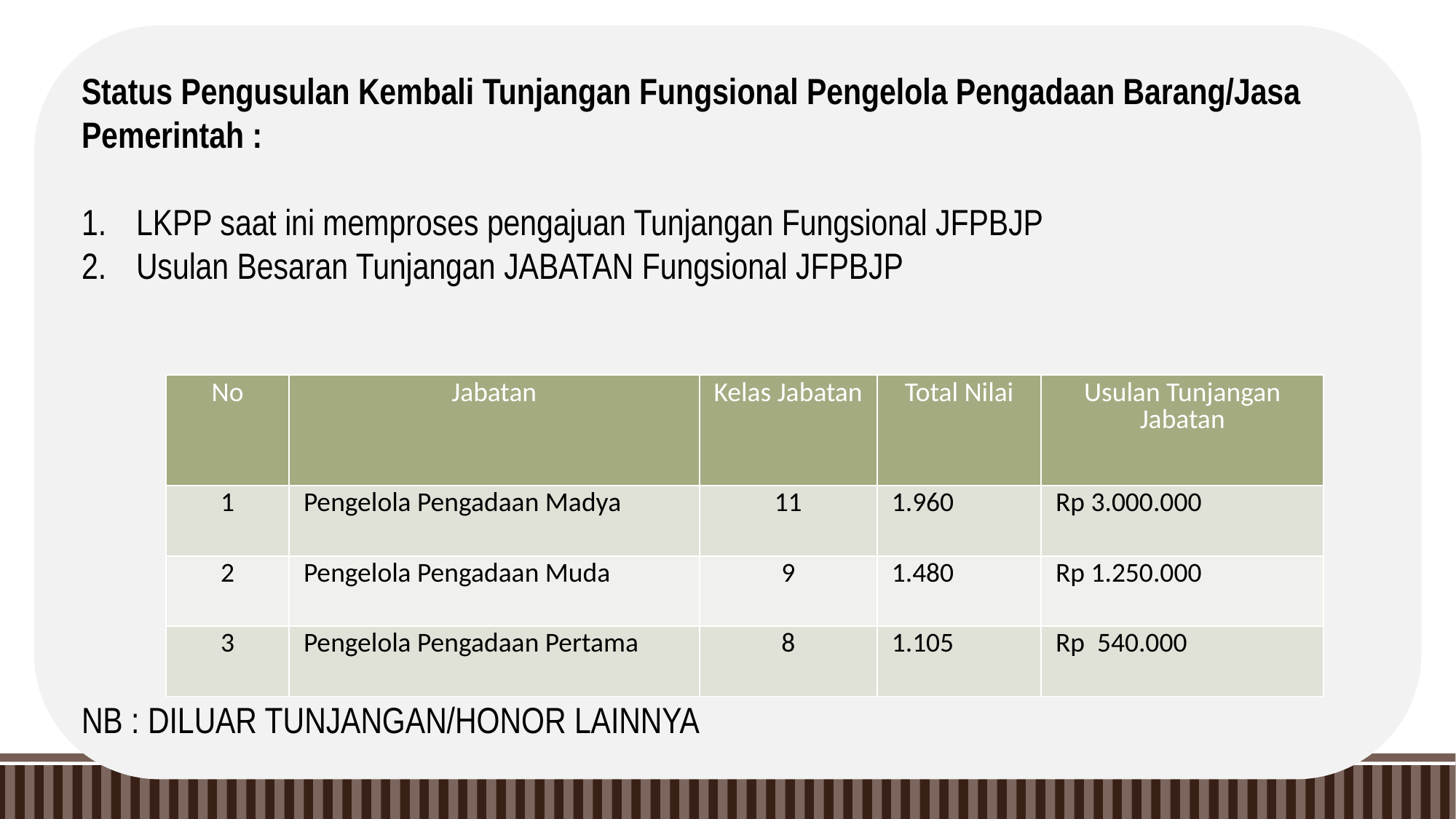

Status Pengusulan Kembali Tunjangan Fungsional Pengelola Pengadaan Barang/Jasa Pemerintah :

LKPP saat ini memproses pengajuan Tunjangan Fungsional JFPBJP
Usulan Besaran Tunjangan JABATAN Fungsional JFPBJP

NB : DILUAR TUNJANGAN/HONOR LAINNYA
| No | Jabatan | Kelas Jabatan | Total Nilai | Usulan Tunjangan Jabatan |
| --- | --- | --- | --- | --- |
| 1 | Pengelola Pengadaan Madya | 11 | 1.960 | Rp 3.000.000 |
| 2 | Pengelola Pengadaan Muda | 9 | 1.480 | Rp 1.250.000 |
| 3 | Pengelola Pengadaan Pertama | 8 | 1.105 | Rp 540.000 |